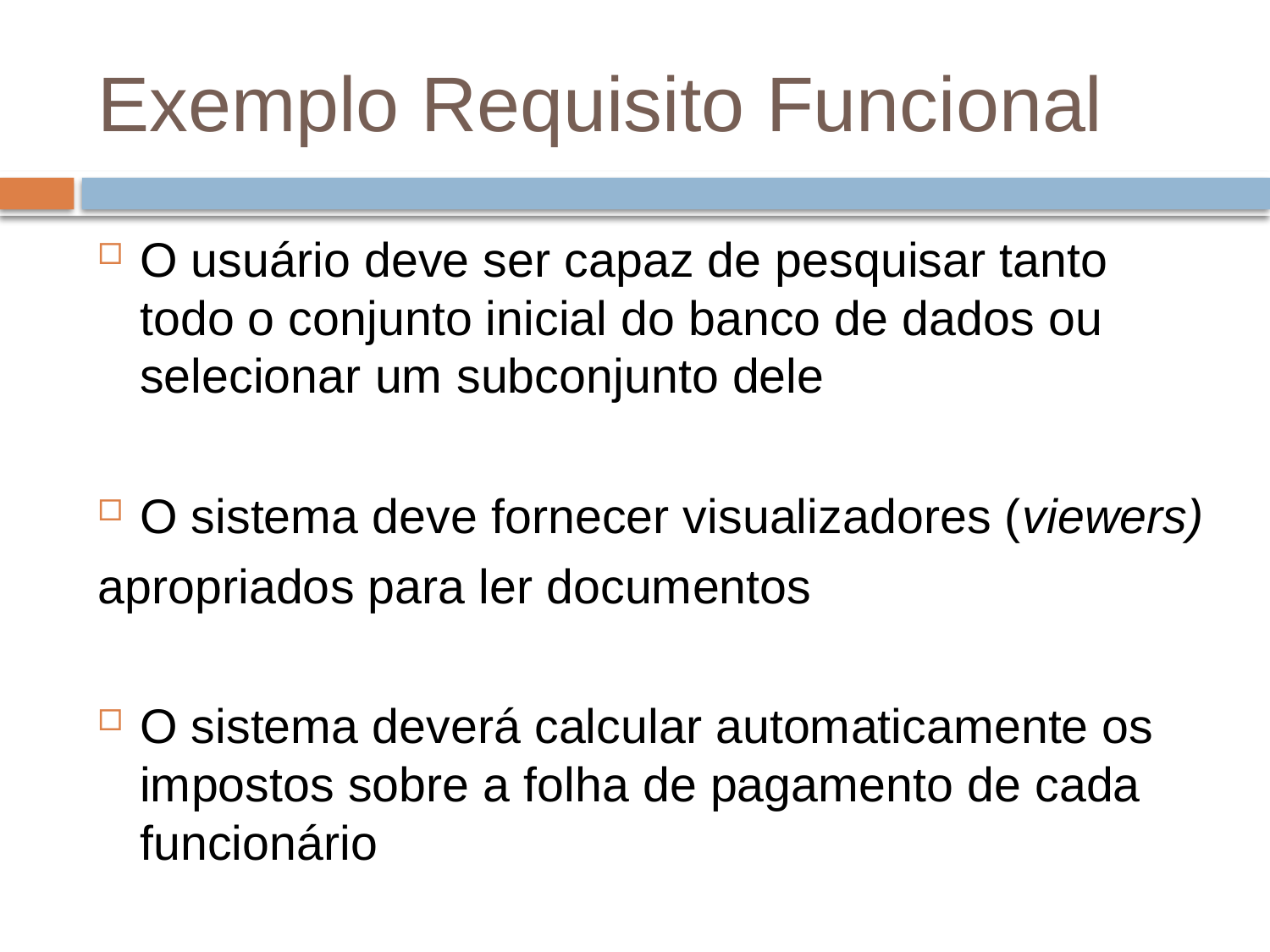

# Exemplo Requisito Funcional
O usuário deve ser capaz de pesquisar tanto todo o conjunto inicial do banco de dados ou selecionar um subconjunto dele

O sistema deve fornecer visualizadores (viewers)
apropriados para ler documentos

O sistema deverá calcular automaticamente os impostos sobre a folha de pagamento de cada funcionário